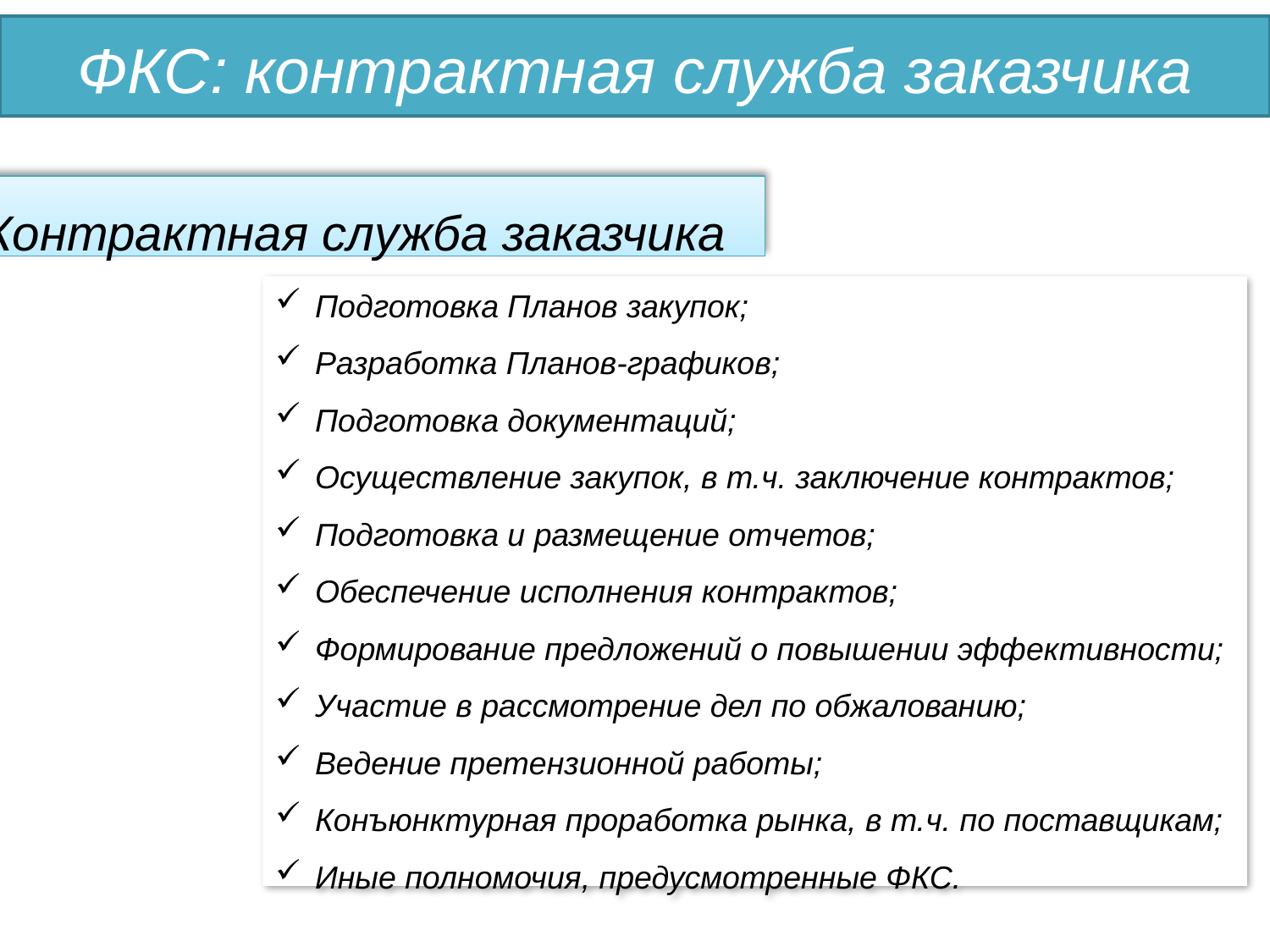

ФКС: контрактная служба заказчика
Контрактная служба заказчика
Подготовка Планов закупок;
Разработка Планов-графиков;
Подготовка документаций;
Осуществление закупок, в т.ч. заключение контрактов;
Подготовка и размещение отчетов;
Обеспечение исполнения контрактов;
Формирование предложений о повышении эффективности;
Участие в рассмотрение дел по обжалованию;
Ведение претензионной работы;
Конъюнктурная проработка рынка, в т.ч. по поставщикам;
Иные полномочия, предусмотренные ФКС.